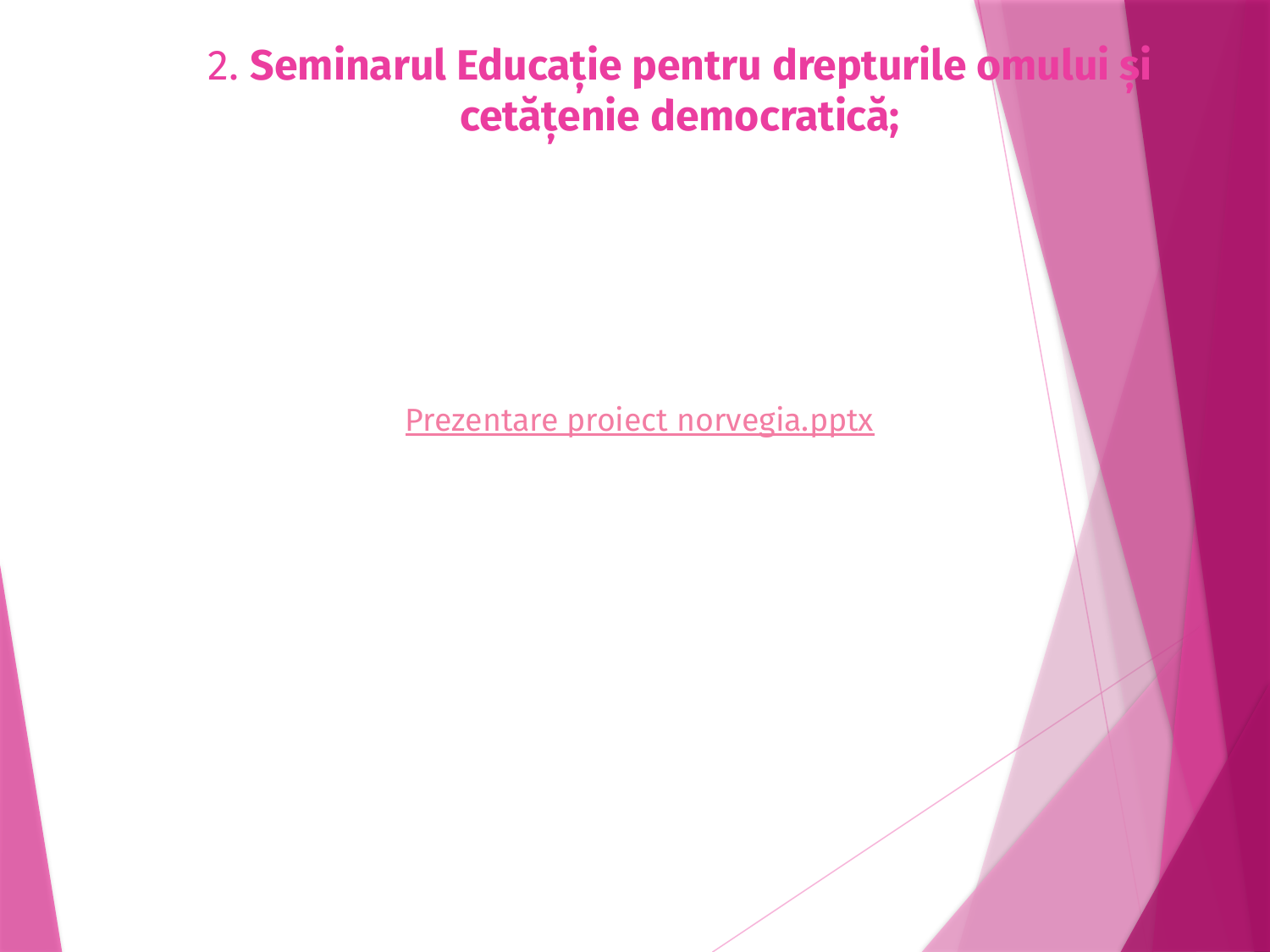

# 2. Seminarul Educație pentru drepturile omului și cetățenie democratică;

Prezentare proiect norvegia.pptx